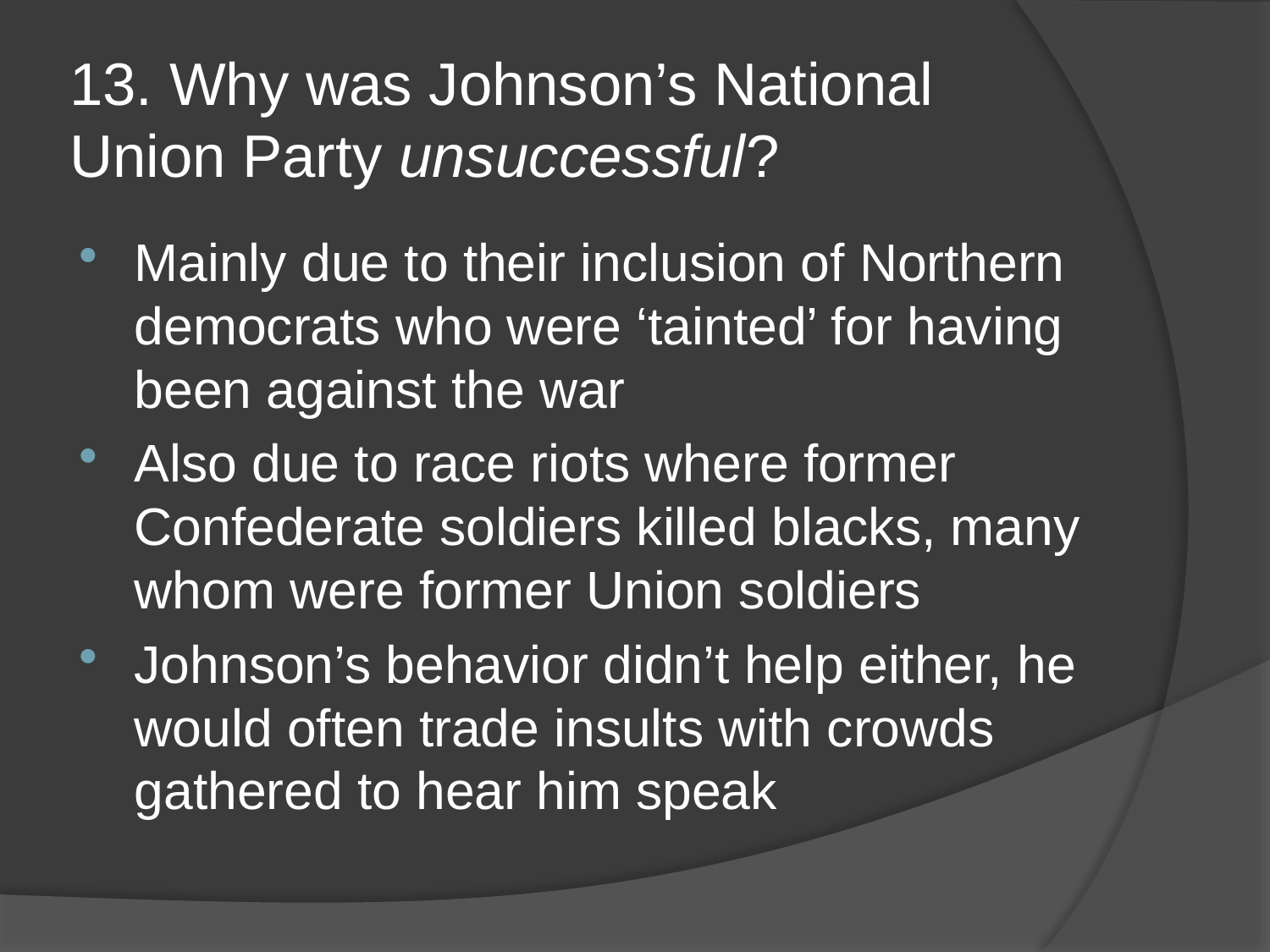

# 13. Why was Johnson’s National Union Party unsuccessful?
Mainly due to their inclusion of Northern democrats who were ‘tainted’ for having been against the war
Also due to race riots where former Confederate soldiers killed blacks, many whom were former Union soldiers
Johnson’s behavior didn’t help either, he would often trade insults with crowds gathered to hear him speak